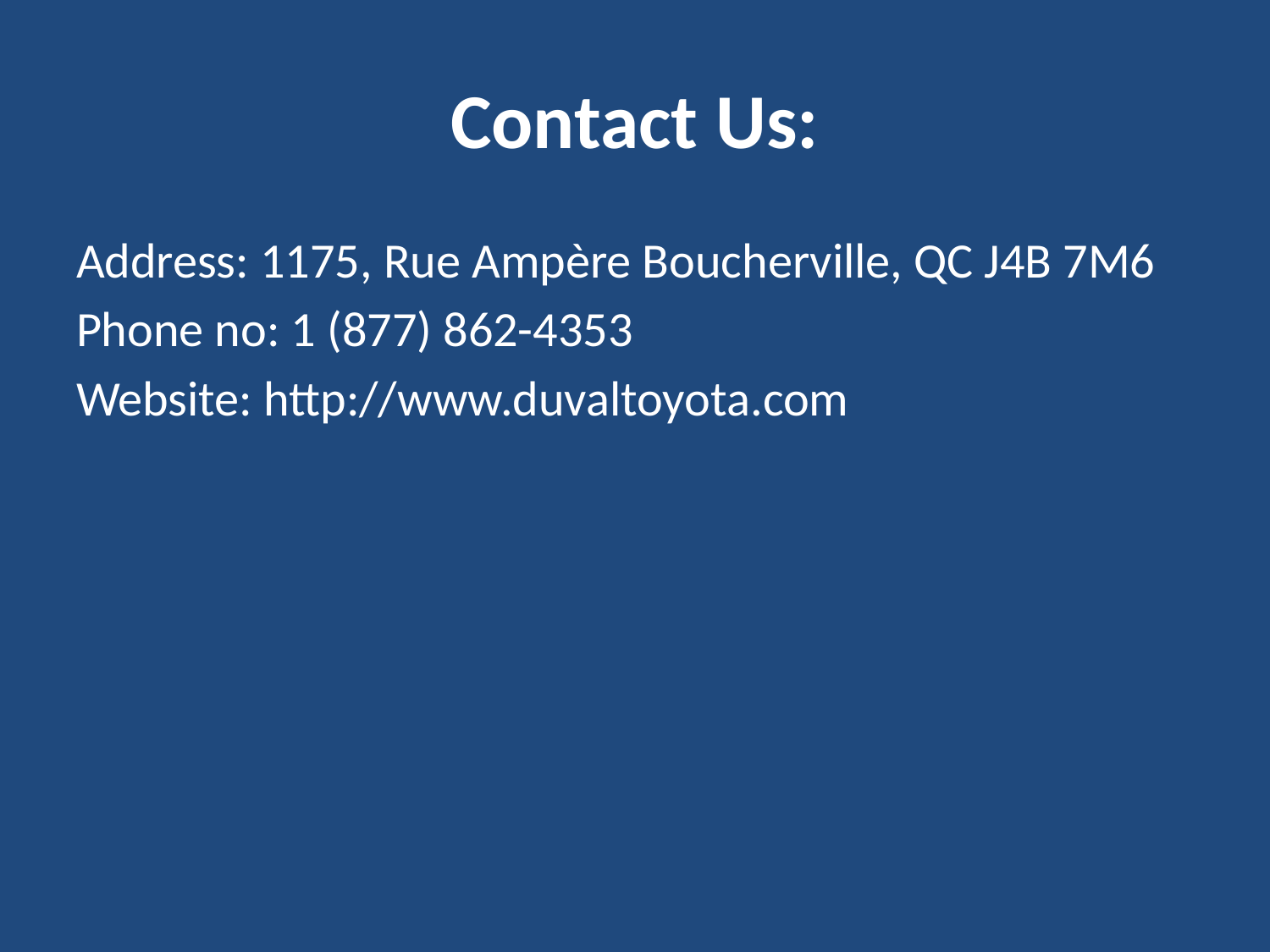

# Contact Us:
Address: 1175, Rue Ampère Boucherville, QC J4B 7M6
Phone no: 1 (877) 862-4353
Website: http://www.duvaltoyota.com